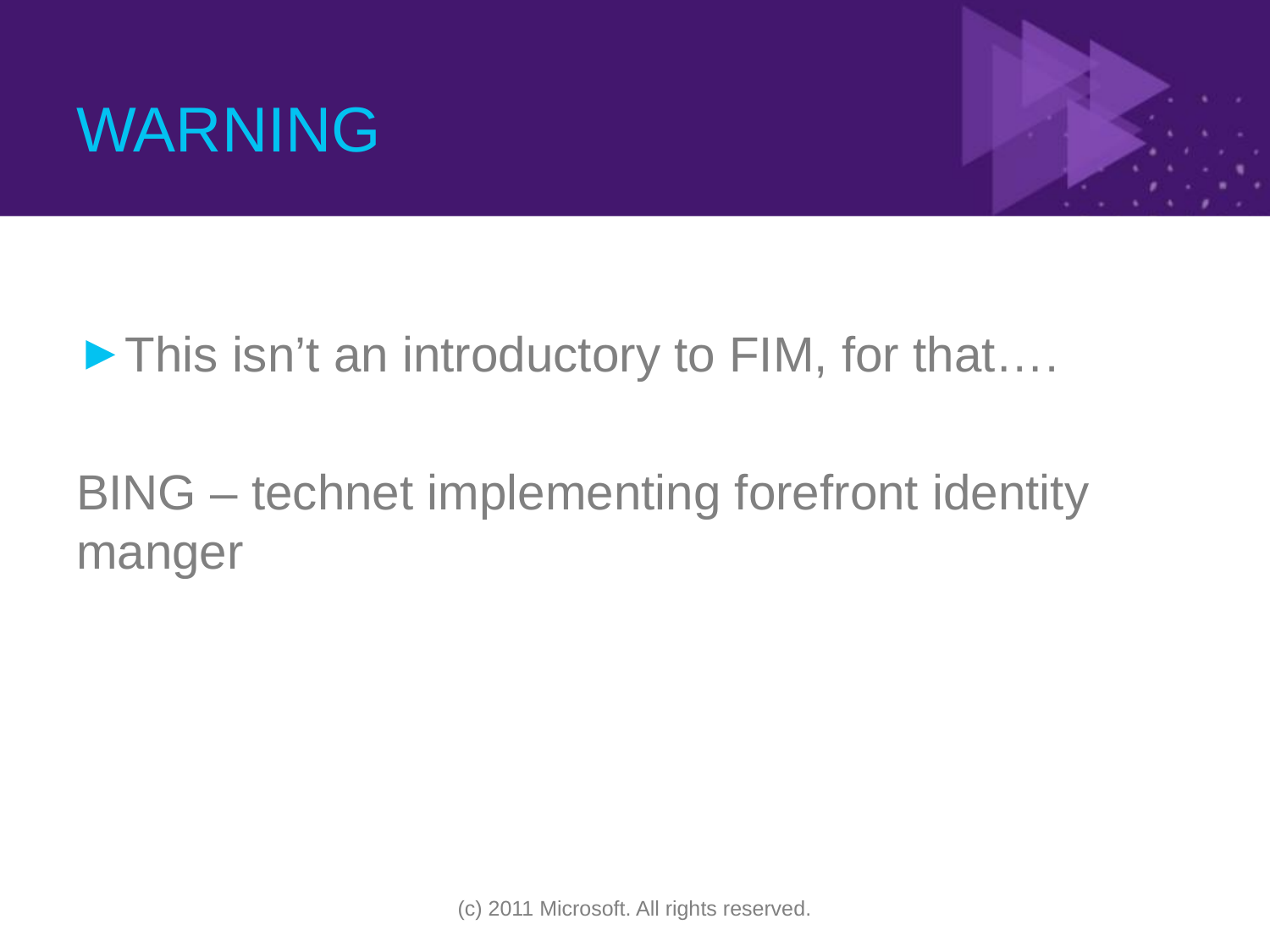

# WARNING
This isn’t an introductory to FIM, for that….

BING – technet implementing forefront identity manger

(c) 2011 Microsoft. All rights reserved.